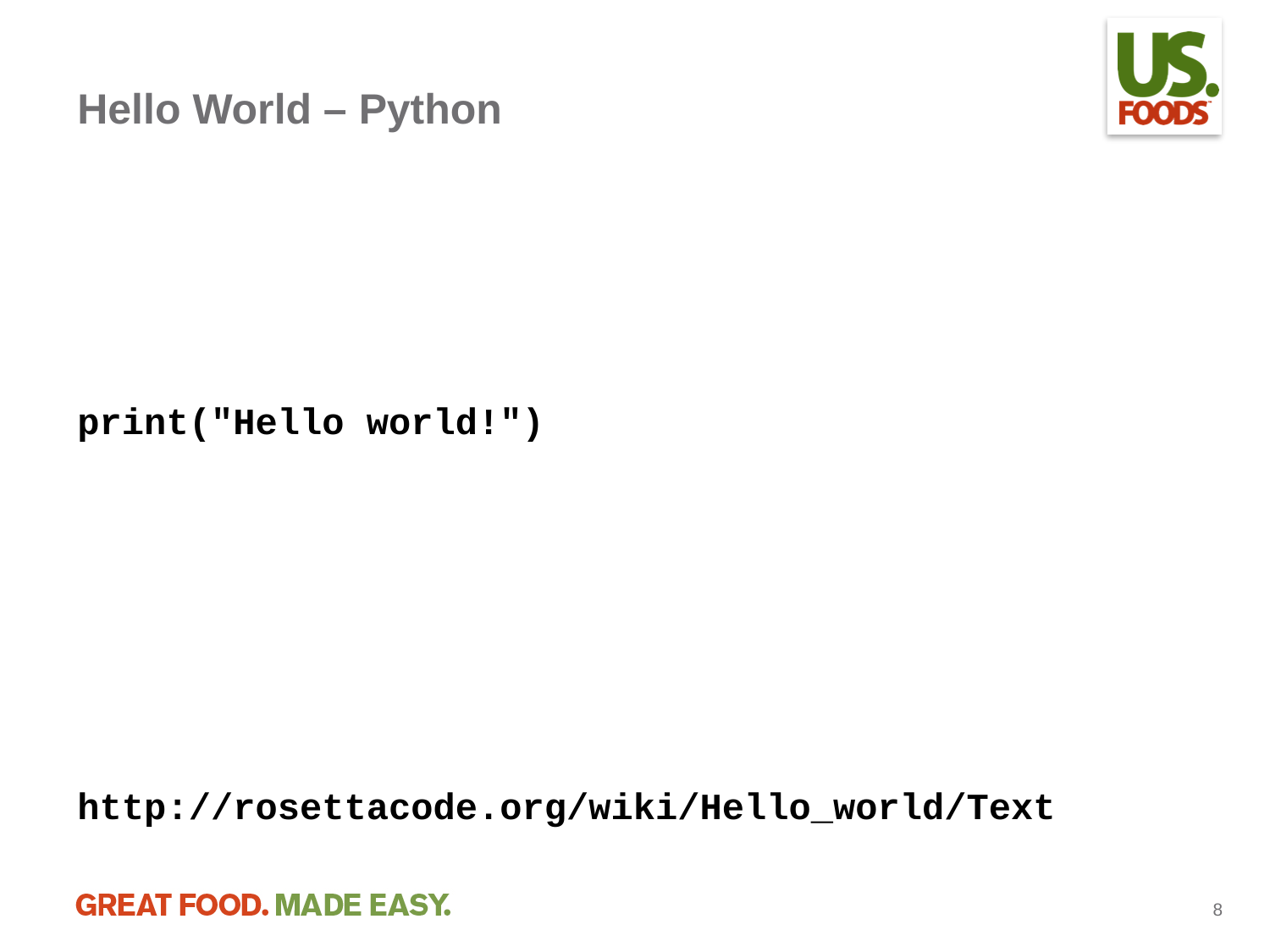

# Hello World – Python

print("Hello world!")

http://rosettacode.org/wiki/Hello_world/Text